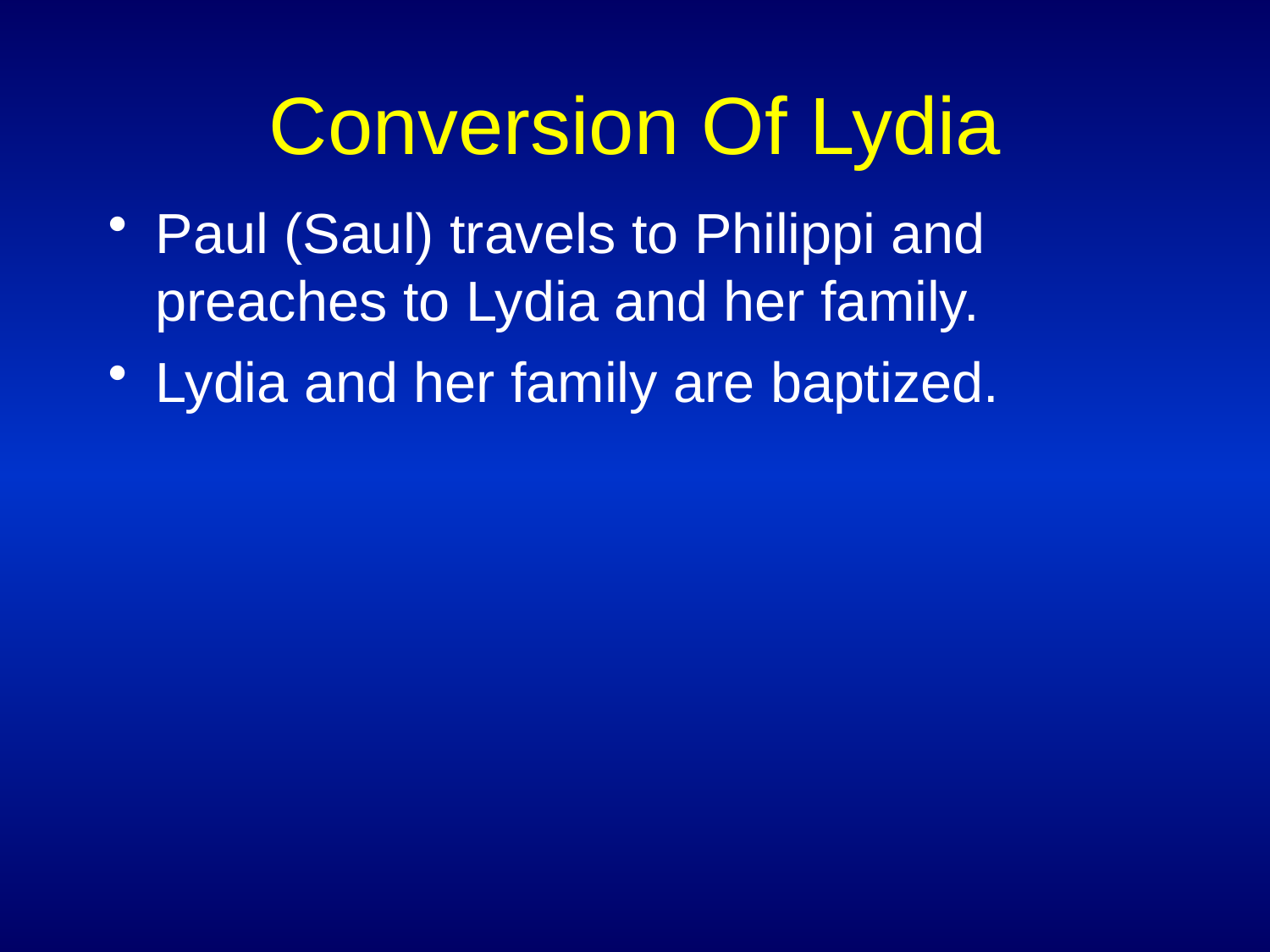

# Conversion Of Lydia
Paul (Saul) travels to Philippi and preaches to Lydia and her family.
Lydia and her family are baptized.